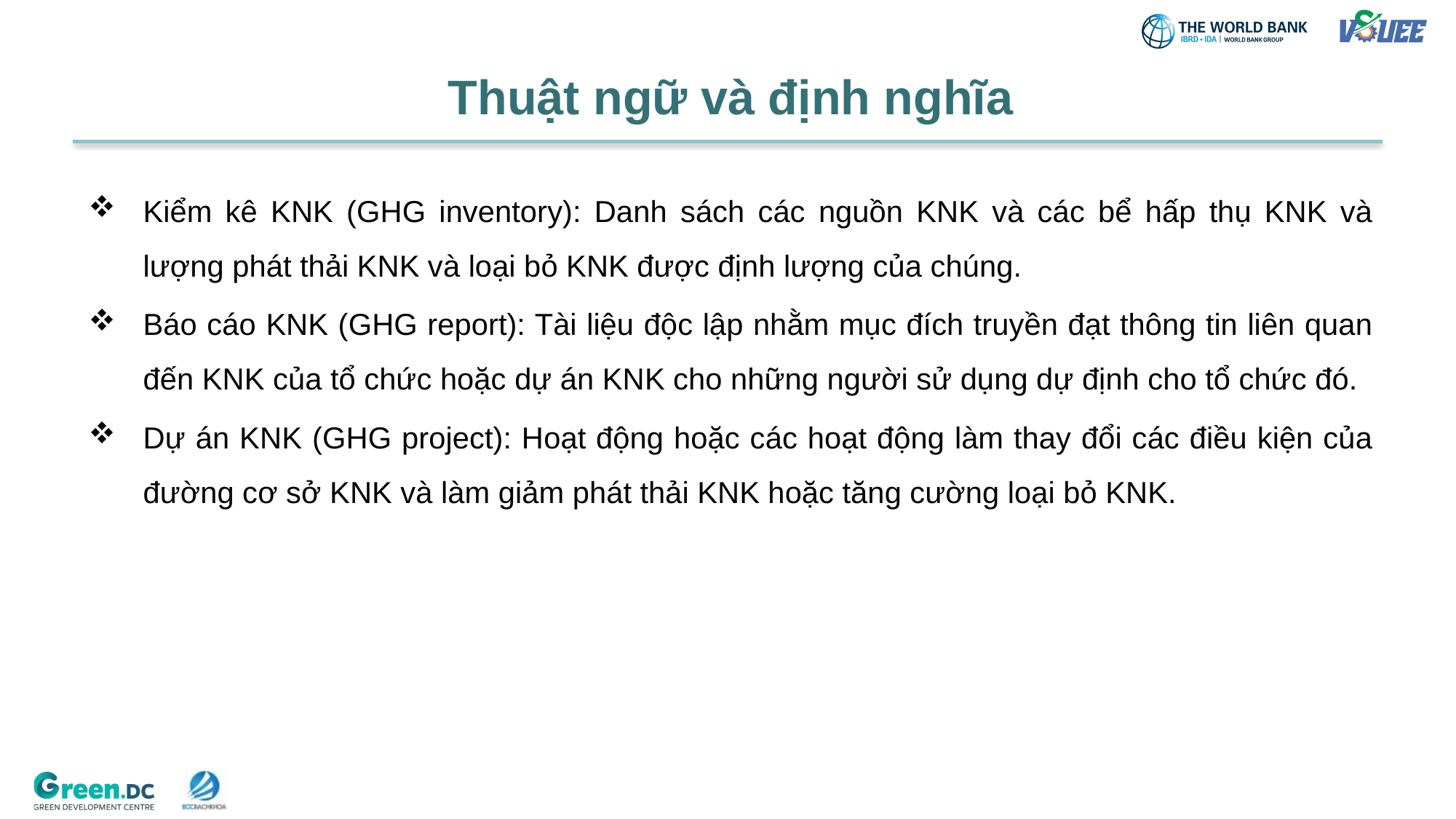

# Thuật ngữ và định nghĩa
Kiểm kê KNK (GHG inventory): Danh sách các nguồn KNK và các bể hấp thụ KNK và lượng phát thải KNK và loại bỏ KNK được định lượng của chúng.
Báo cáo KNK (GHG report): Tài liệu độc lập nhằm mục đích truyền đạt thông tin liên quan đến KNK của tổ chức hoặc dự án KNK cho những người sử dụng dự định cho tổ chức đó.
Dự án KNK (GHG project): Hoạt động hoặc các hoạt động làm thay đổi các điều kiện của đường cơ sở KNK và làm giảm phát thải KNK hoặc tăng cường loại bỏ KNK.